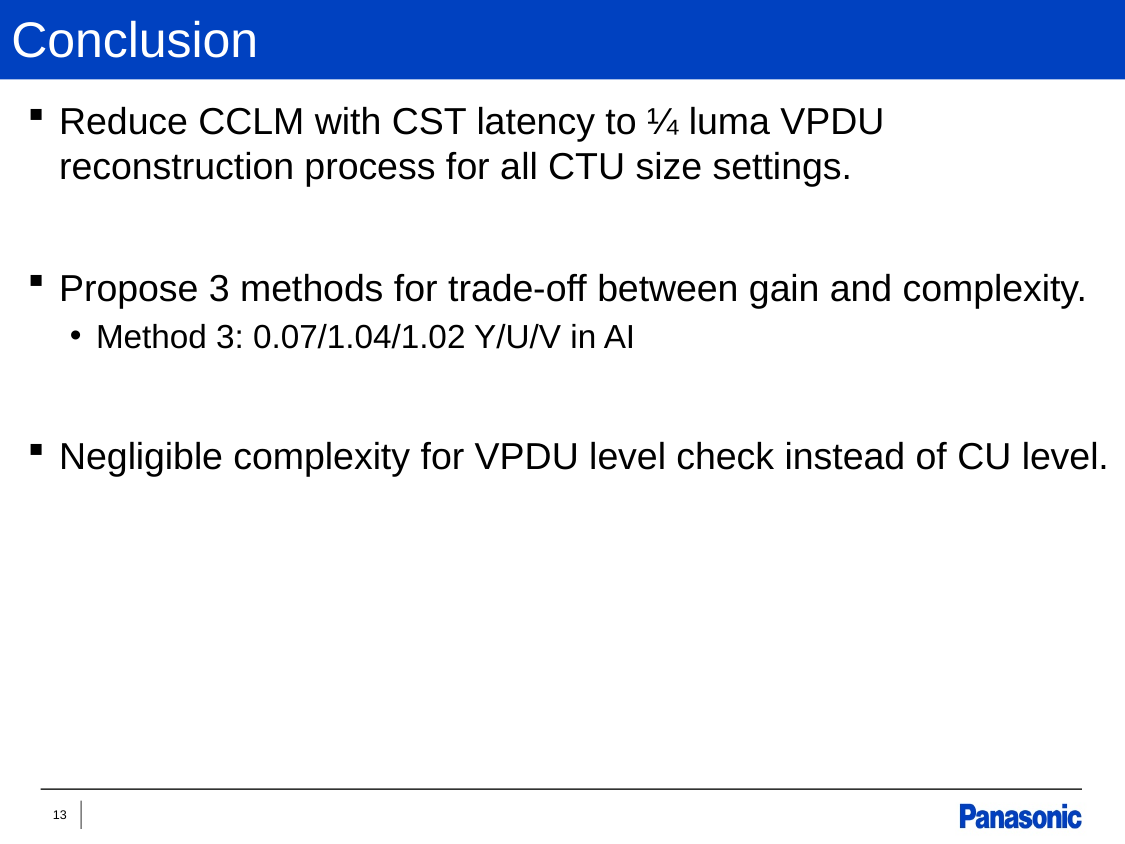

# Conclusion
Reduce CCLM with CST latency to ¼ luma VPDU reconstruction process for all CTU size settings.

Propose 3 methods for trade-off between gain and complexity.
Method 3: 0.07/1.04/1.02 Y/U/V in AI

Negligible complexity for VPDU level check instead of CU level.